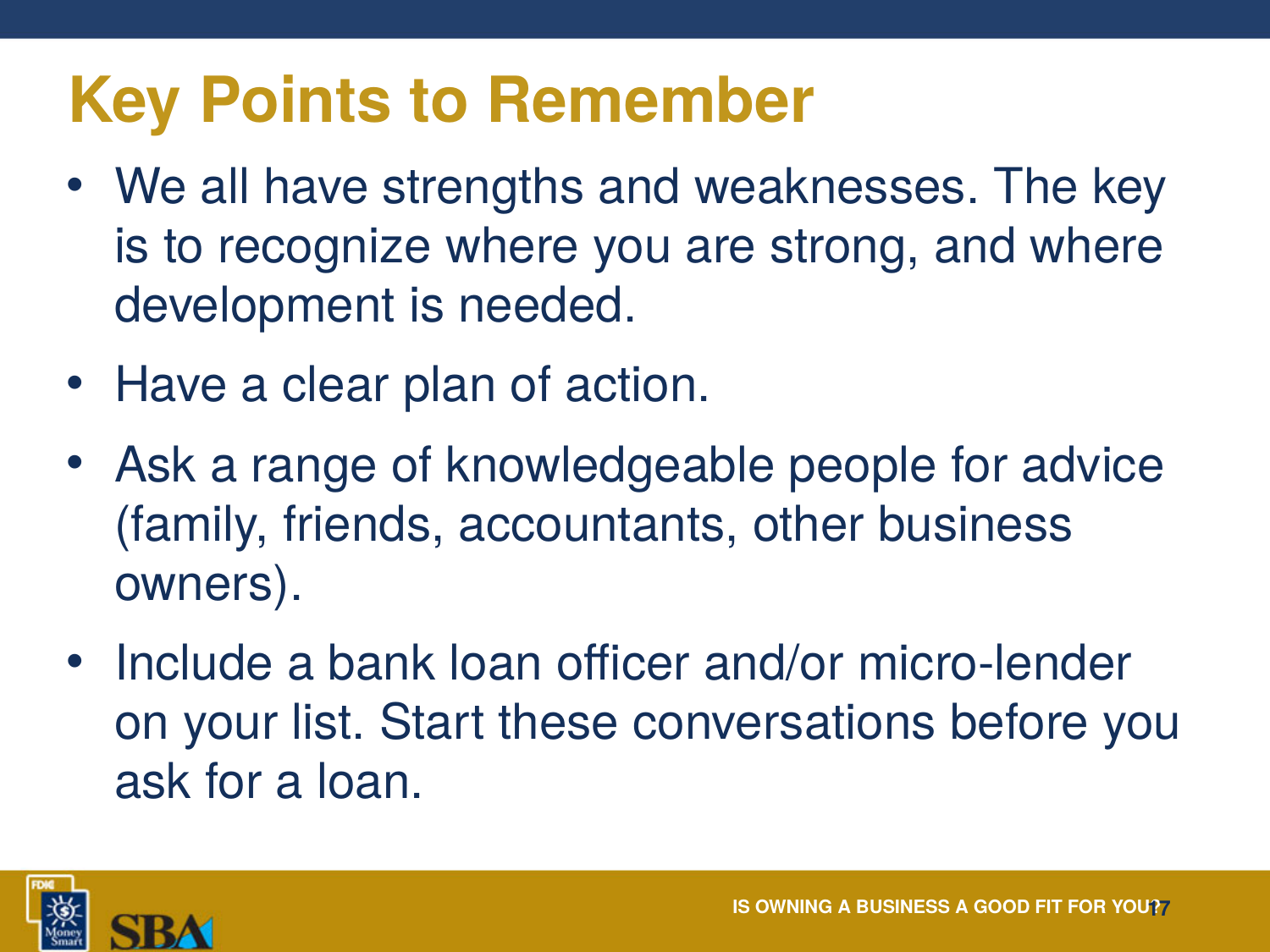

# Key Points to Remember
We all have strengths and weaknesses. The key is to recognize where you are strong, and where development is needed.
Have a clear plan of action.
Ask a range of knowledgeable people for advice (family, friends, accountants, other business owners).
Include a bank loan officer and/or micro-lender on your list. Start these conversations before you ask for a loan.